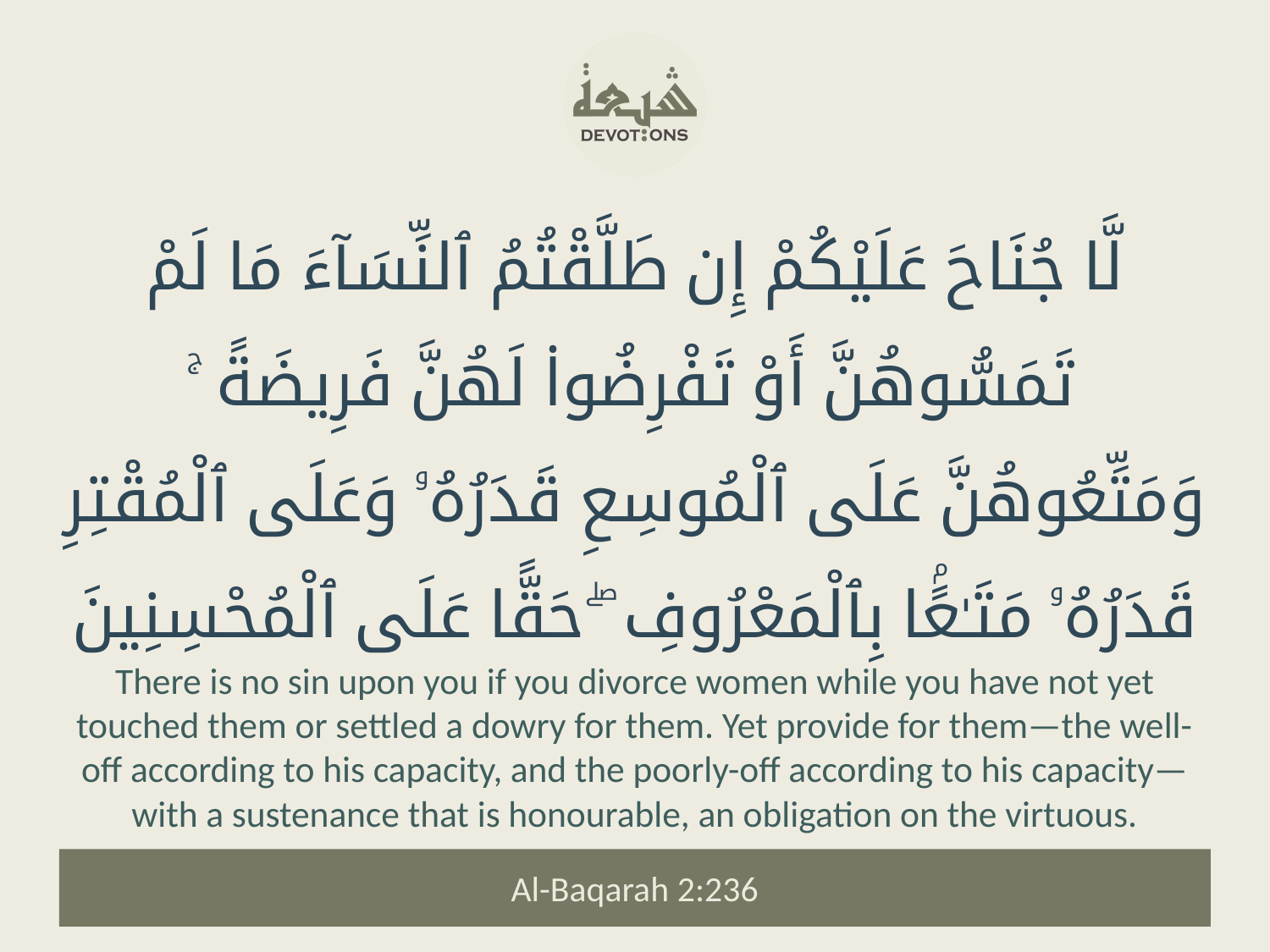

لَّا جُنَاحَ عَلَيْكُمْ إِن طَلَّقْتُمُ ٱلنِّسَآءَ مَا لَمْ تَمَسُّوهُنَّ أَوْ تَفْرِضُوا۟ لَهُنَّ فَرِيضَةً ۚ وَمَتِّعُوهُنَّ عَلَى ٱلْمُوسِعِ قَدَرُهُۥ وَعَلَى ٱلْمُقْتِرِ قَدَرُهُۥ مَتَـٰعًۢا بِٱلْمَعْرُوفِ ۖ حَقًّا عَلَى ٱلْمُحْسِنِينَ
There is no sin upon you if you divorce women while you have not yet touched them or settled a dowry for them. Yet provide for them—the well-off according to his capacity, and the poorly-off according to his capacity—with a sustenance that is honourable, an obligation on the virtuous.
Al-Baqarah 2:236